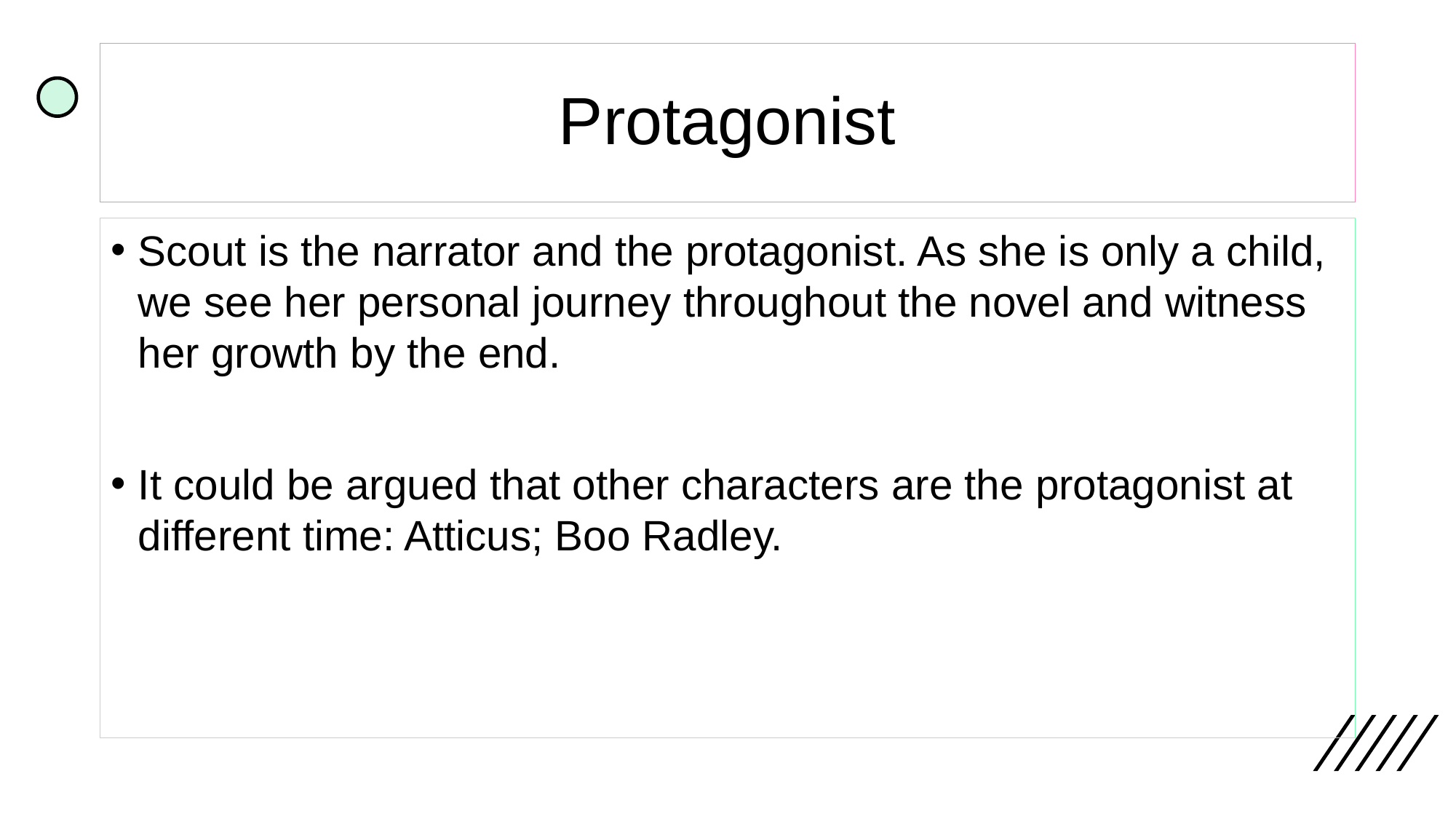

# Protagonist
Scout is the narrator and the protagonist. As she is only a child, we see her personal journey throughout the novel and witness her growth by the end.

It could be argued that other characters are the protagonist at different time: Atticus; Boo Radley.